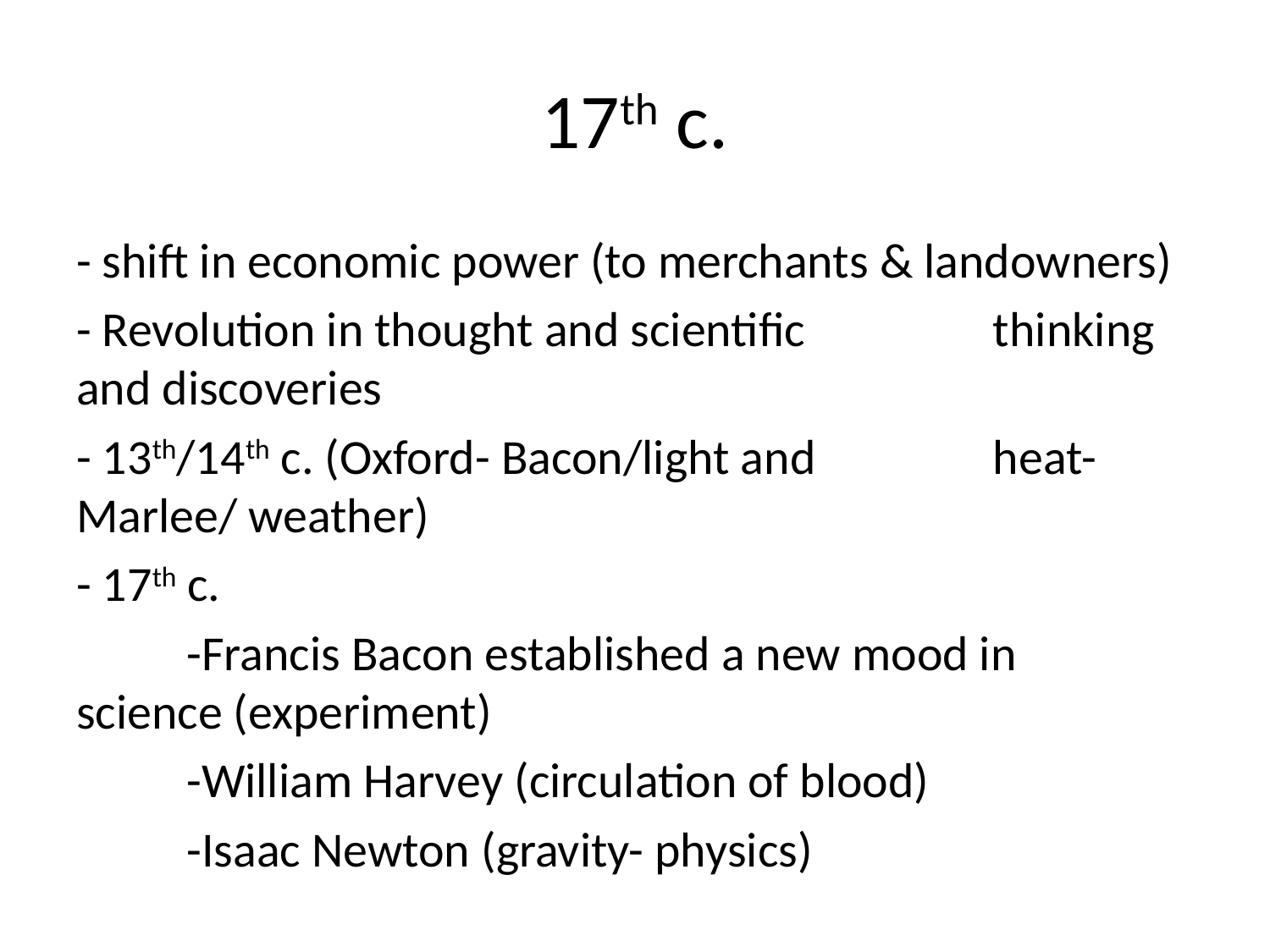

# 17th c.
- shift in economic power (to merchants & landowners)
- Revolution in thought and scientific 	   	   thinking and discoveries
- 13th/14th c. (Oxford- Bacon/light and 	  	   heat- Marlee/ weather)
- 17th c.
	-Francis Bacon established a new mood in 	science (experiment)
	-William Harvey (circulation of blood)
	-Isaac Newton (gravity- physics)